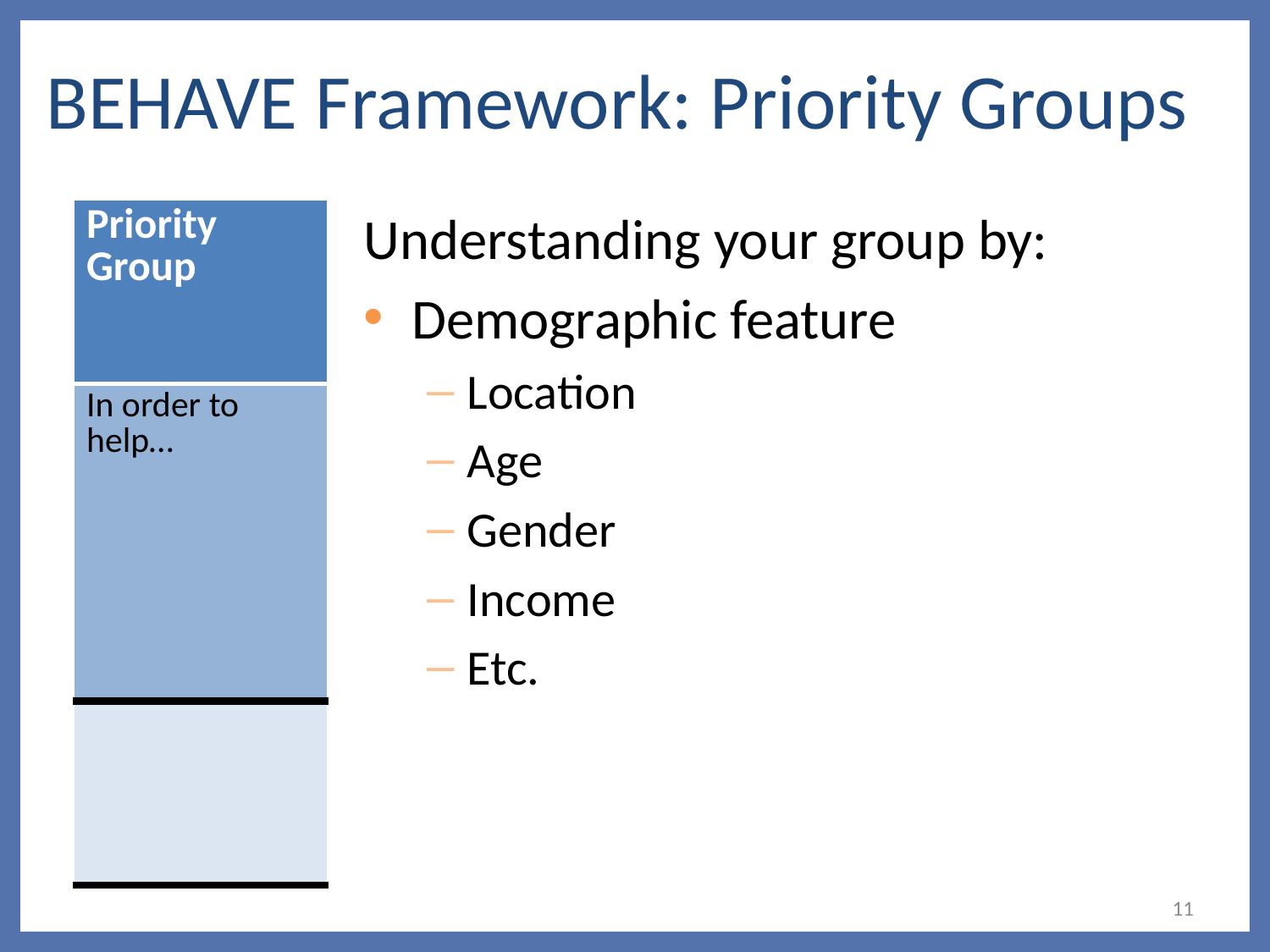

# BEHAVE Framework: Priority Groups
Understanding your group by:
Demographic feature
Location
Age
Gender
Income
Etc.
| Priority Group |
| --- |
| In order to help… |
|  |
11